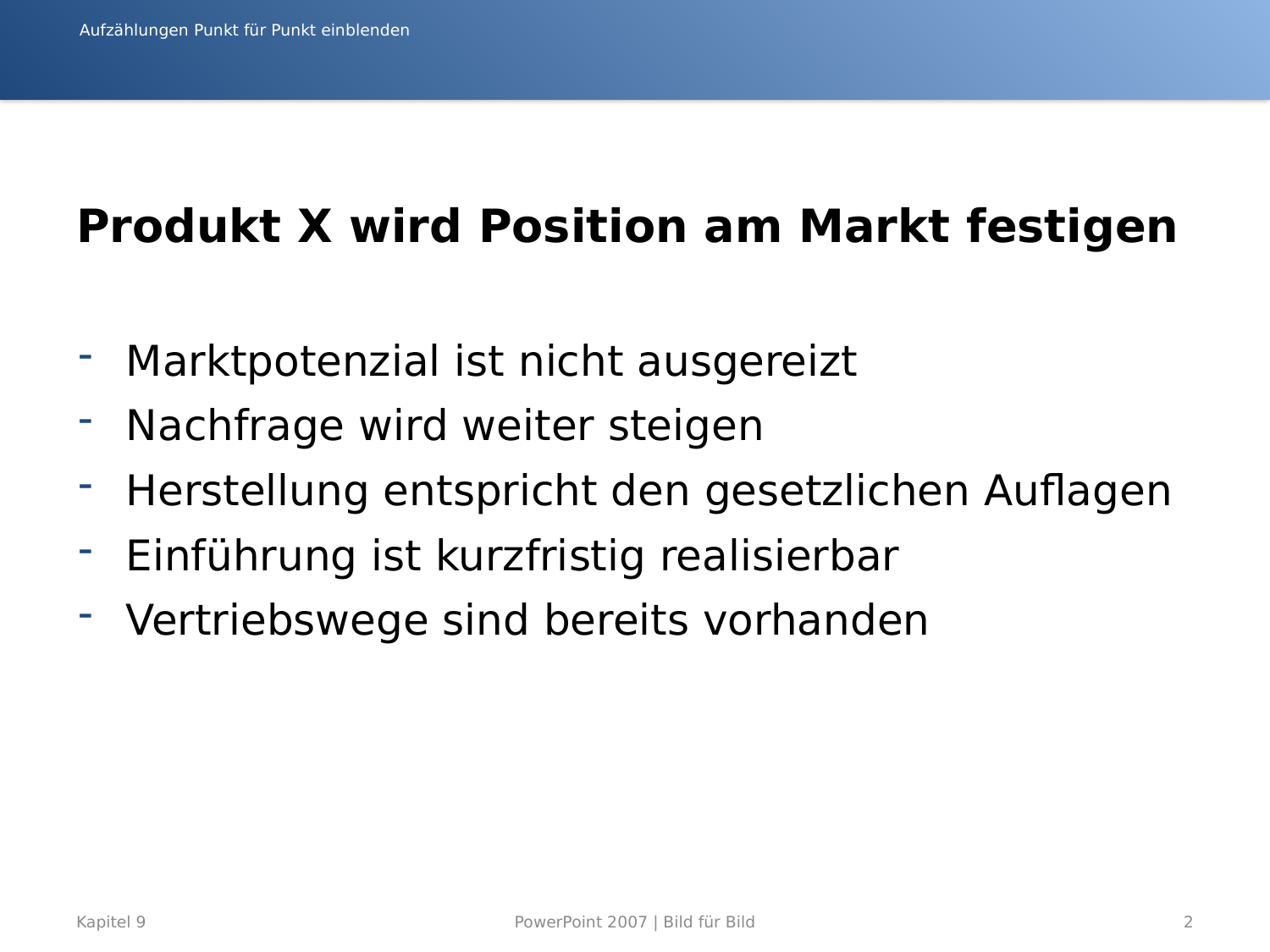

Aufzählungen Punkt für Punkt einblenden
# Produkt X wird Position am Markt festigen
Marktpotenzial ist nicht ausgereizt
Nachfrage wird weiter steigen
Herstellung entspricht den gesetzlichen Auflagen
Einführung ist kurzfristig realisierbar
Vertriebswege sind bereits vorhanden
PowerPoint 2007 | Bild für Bild
Kapitel 9
2